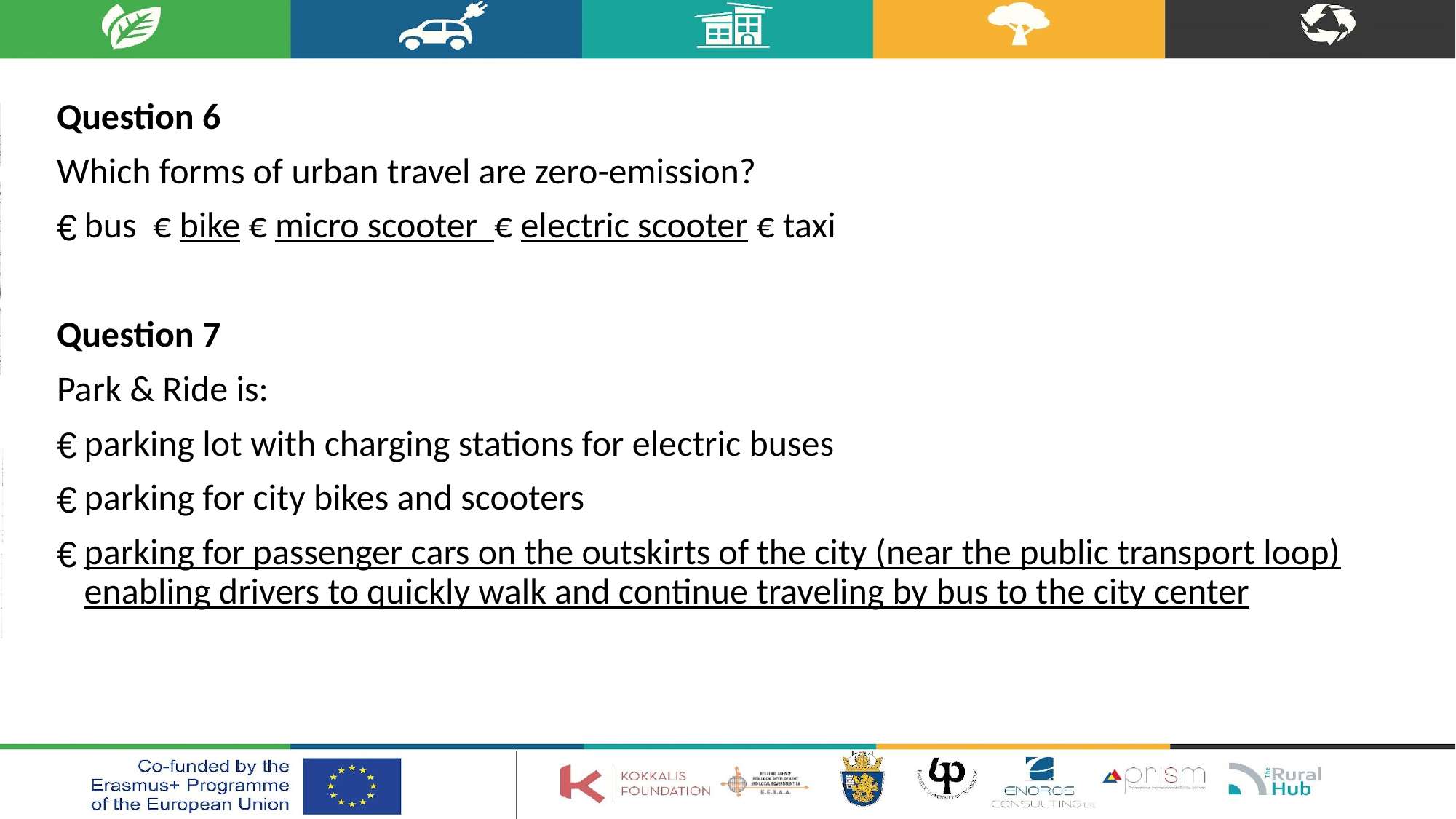

Question 6
Which forms of urban travel are zero-emission?
bus  € bike € micro scooter  € electric scooter € taxi

Question 7
Park & Ride is:
parking lot with charging stations for electric buses
parking for city bikes and scooters
parking for passenger cars on the outskirts of the city (near the public transport loop) enabling drivers to quickly walk and continue traveling by bus to the city center